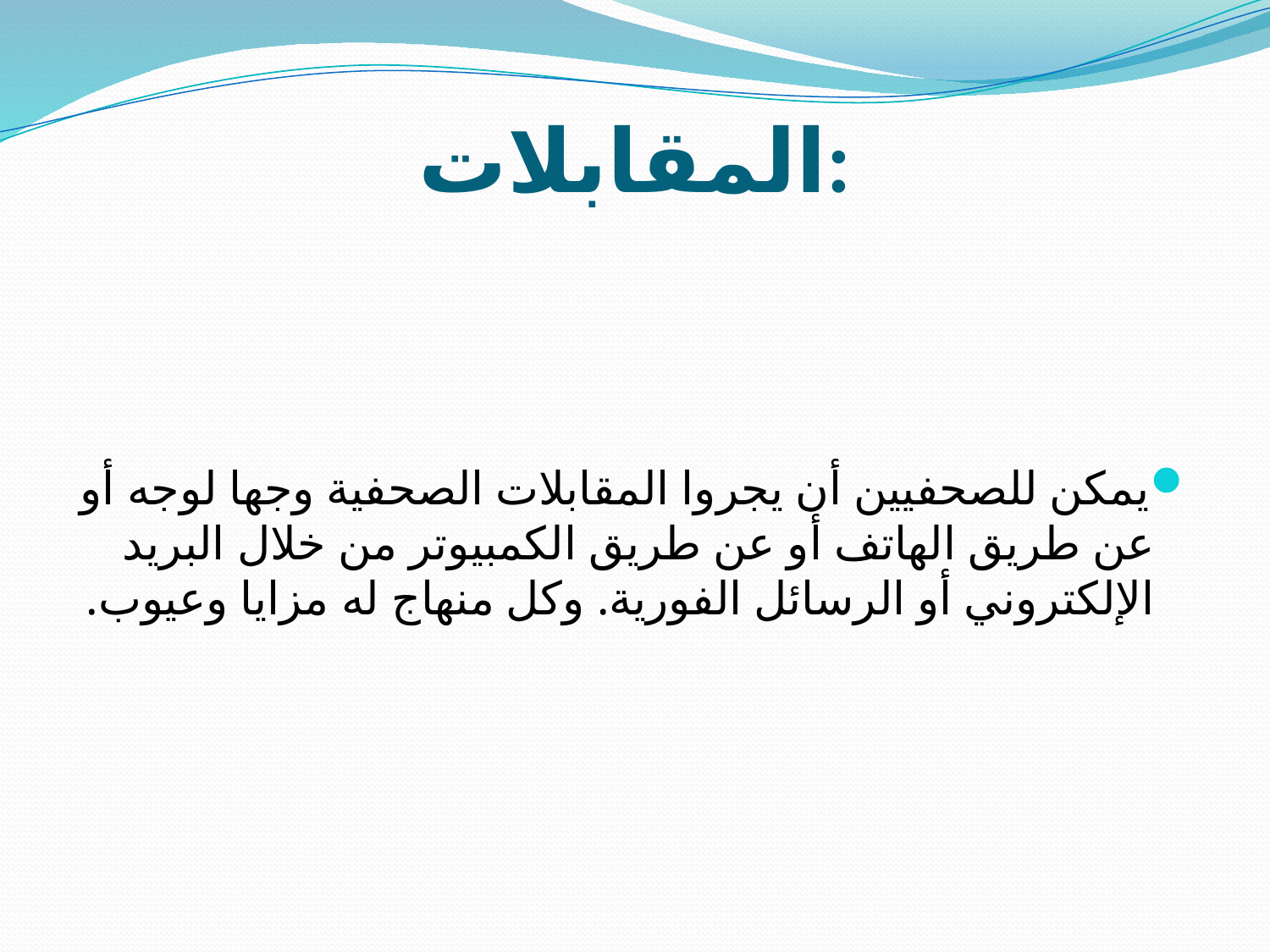

# المقابلات:
يمكن للصحفيين أن يجروا المقابلات الصحفية وجها لوجه أو عن طريق الهاتف أو عن طريق الكمبيوتر من خلال البريد الإلكتروني أو الرسائل الفورية. وكل منهاج له مزايا وعيوب.